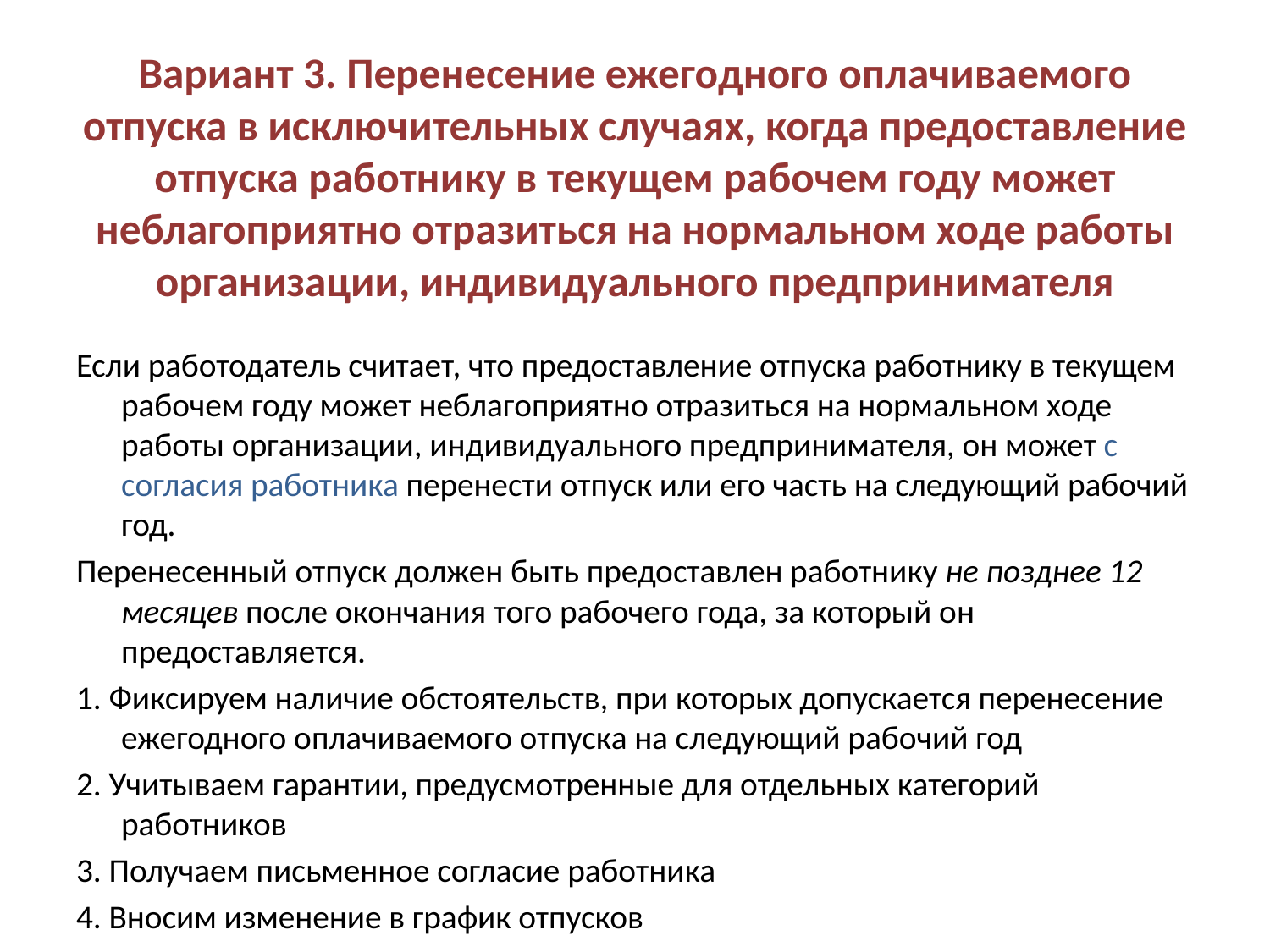

# Вариант 3. Перенесение ежегодного оплачиваемого отпуска в исключительных случаях, когда предоставление отпуска работнику в текущем рабочем году может неблагоприятно отразиться на нормальном ходе работы организации, индивидуального предпринимателя
Если работодатель считает, что предоставление отпуска работнику в текущем рабочем году может неблагоприятно отразиться на нормальном ходе работы организации, индивидуального предпринимателя, он может с согласия работника перенести отпуск или его часть на следующий рабочий год.
Перенесенный отпуск должен быть предоставлен работнику не позднее 12 месяцев после окончания того рабочего года, за который он предоставляется.
1. Фиксируем наличие обстоятельств, при которых допускается перенесение ежегодного оплачиваемого отпуска на следующий рабочий год
2. Учитываем гарантии, предусмотренные для отдельных категорий работников
3. Получаем письменное согласие работника
4. Вносим изменение в график отпусков